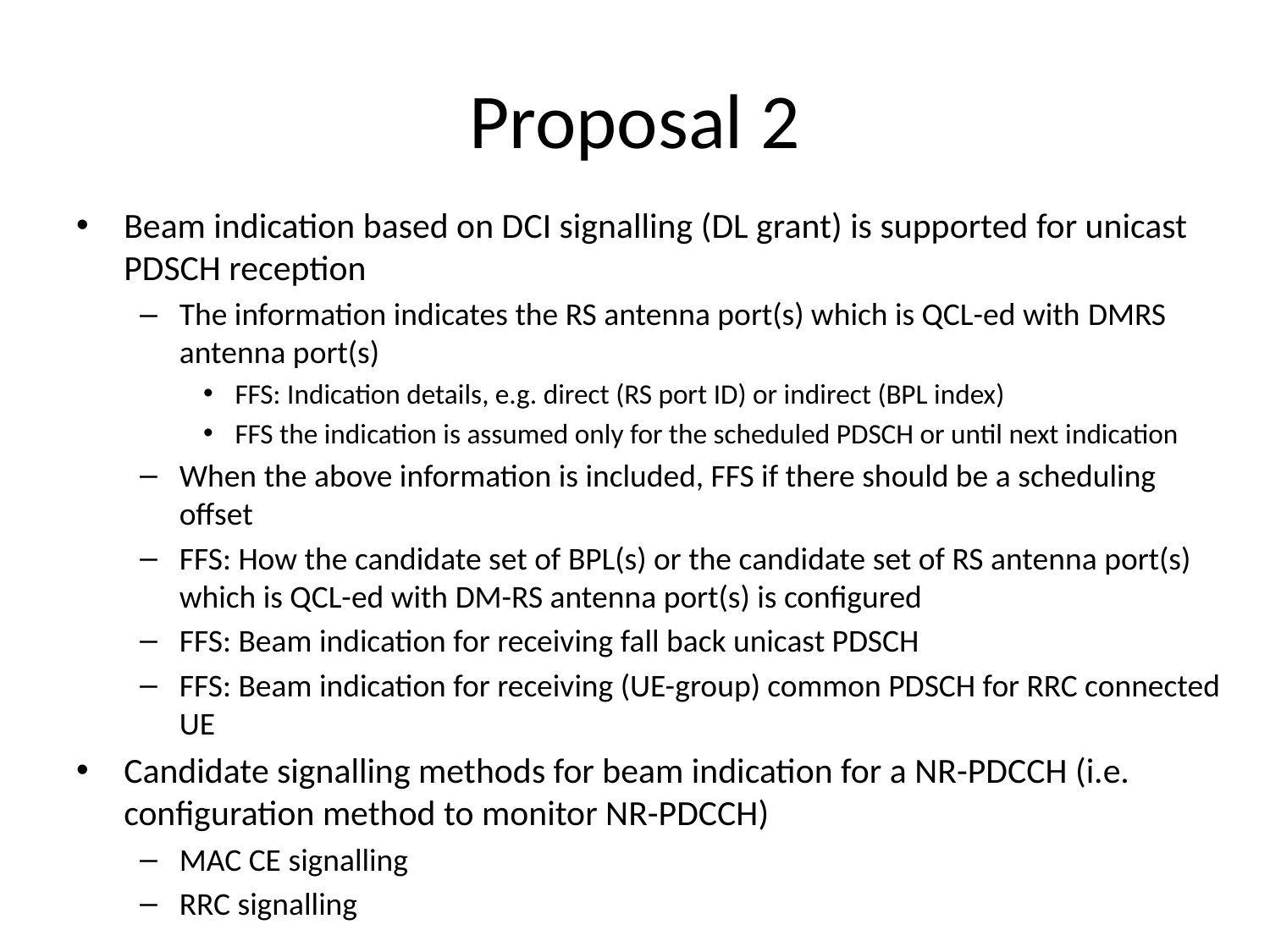

# Proposal 2
Beam indication based on DCI signalling (DL grant) is supported for unicast PDSCH reception
The information indicates the RS antenna port(s) which is QCL-ed with DMRS antenna port(s)
FFS: Indication details, e.g. direct (RS port ID) or indirect (BPL index)
FFS the indication is assumed only for the scheduled PDSCH or until next indication
When the above information is included, FFS if there should be a scheduling offset
FFS: How the candidate set of BPL(s) or the candidate set of RS antenna port(s) which is QCL-ed with DM-RS antenna port(s) is configured
FFS: Beam indication for receiving fall back unicast PDSCH
FFS: Beam indication for receiving (UE-group) common PDSCH for RRC connected UE
Candidate signalling methods for beam indication for a NR-PDCCH (i.e. configuration method to monitor NR-PDCCH)
MAC CE signalling
RRC signalling